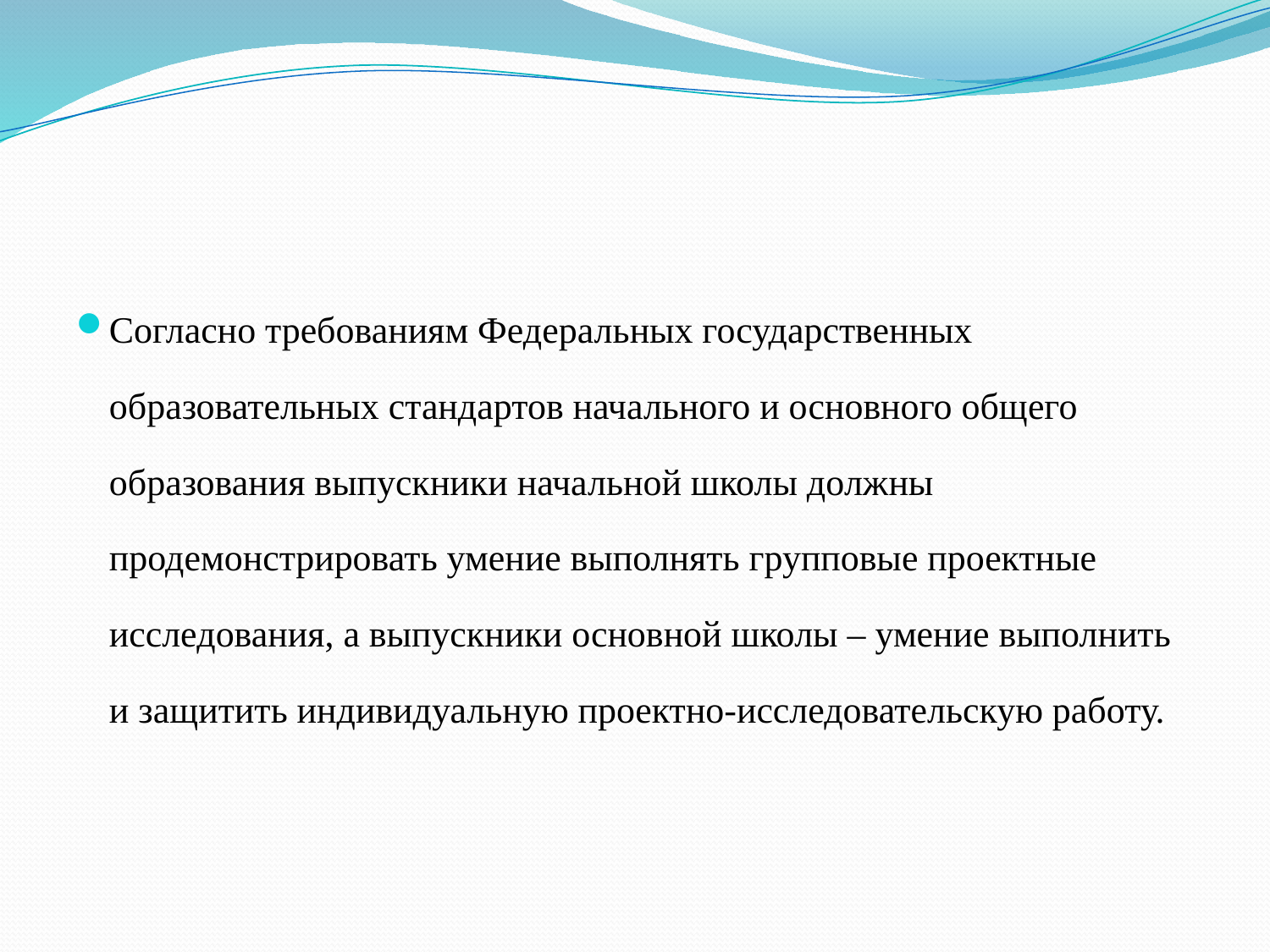

#
Согласно требованиям Федеральных государственных образовательных стандартов начального и основного общего образования выпускники начальной школы должны продемонстрировать умение выполнять групповые проектные исследования, а выпускники основной школы – умение выполнить и защитить индивидуальную проектно-исследовательскую работу.